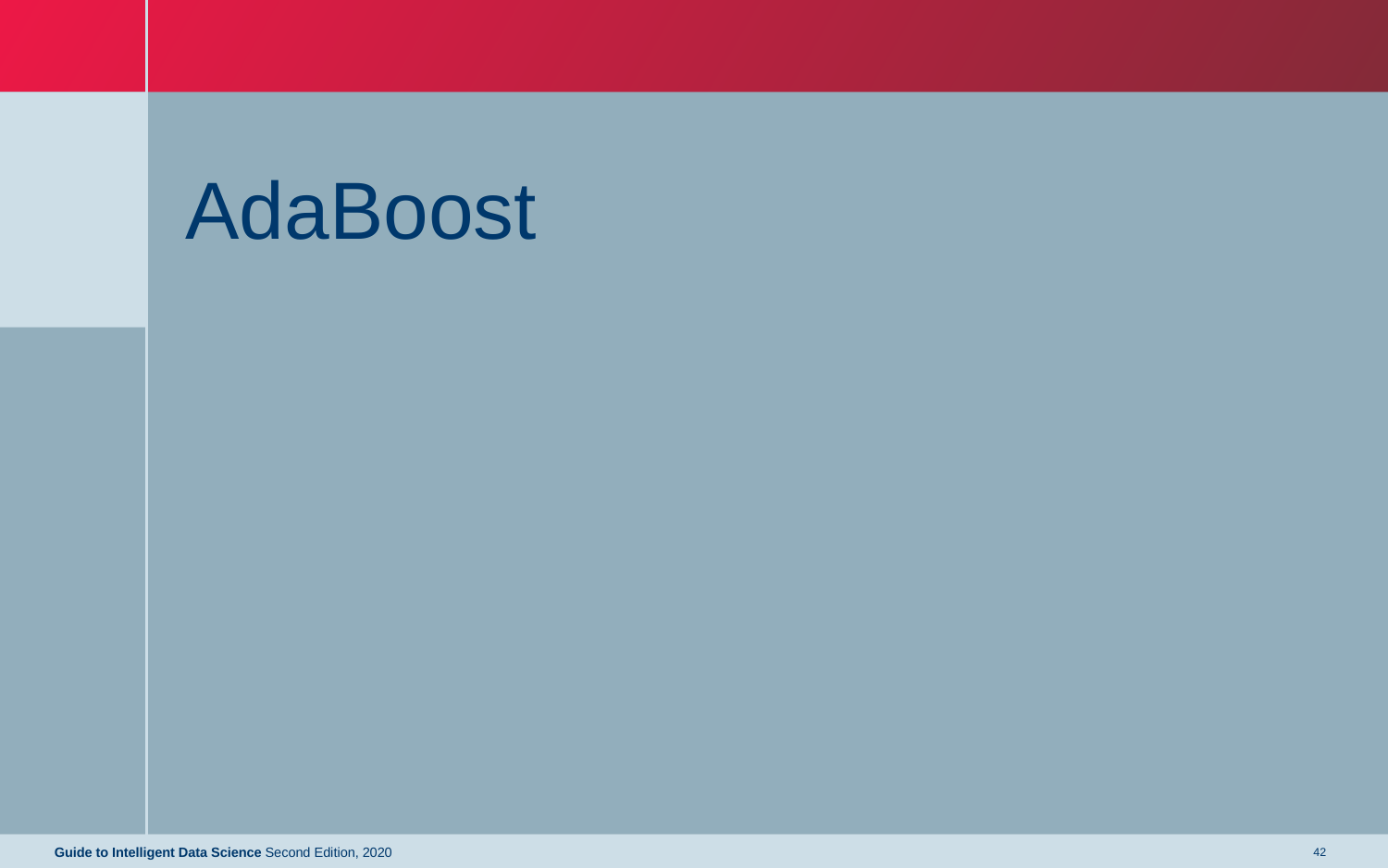

# AdaBoost
Guide to Intelligent Data Science Second Edition, 2020
42